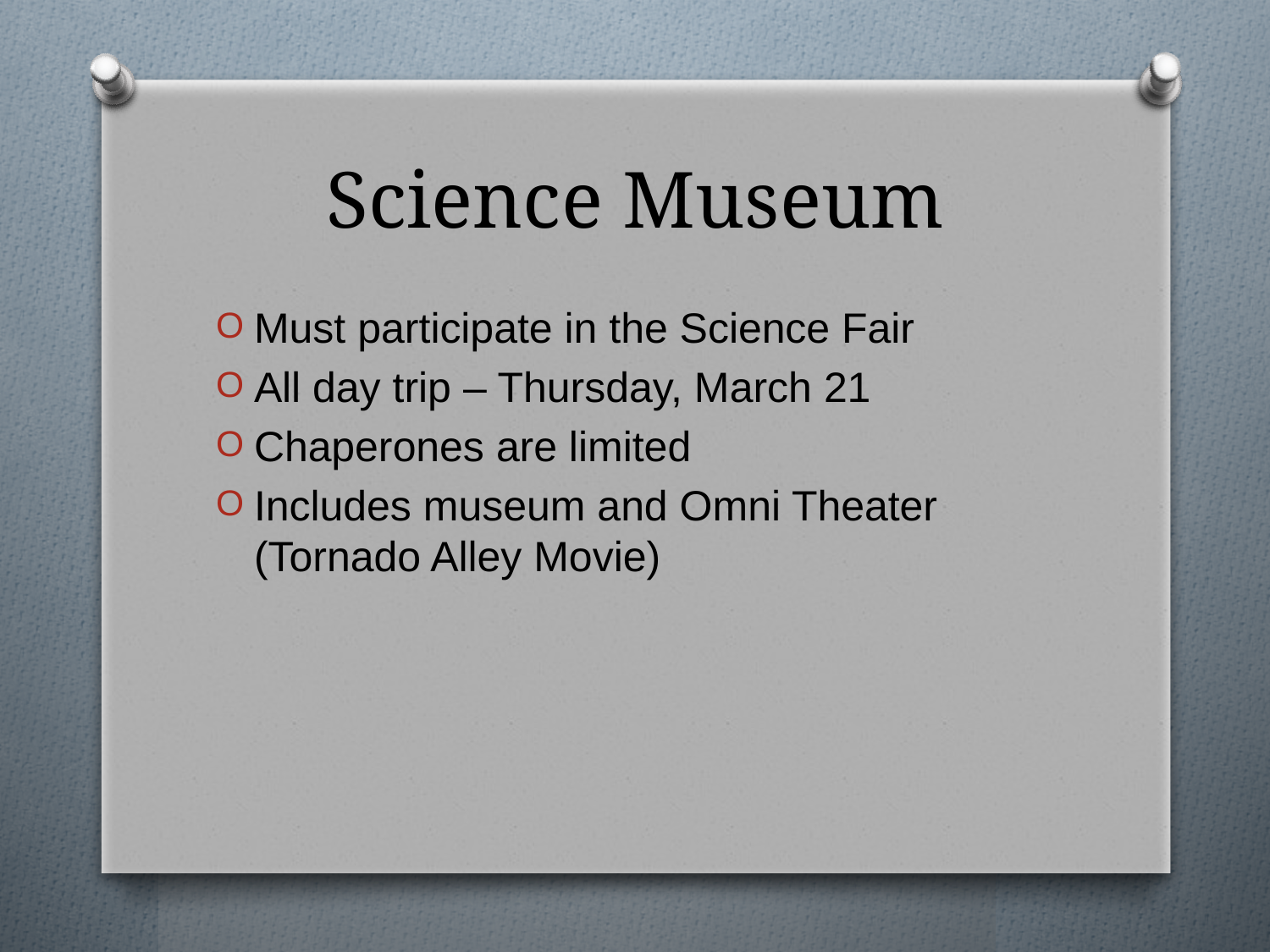

# Science Museum
Must participate in the Science Fair
All day trip – Thursday, March 21
Chaperones are limited
Includes museum and Omni Theater (Tornado Alley Movie)